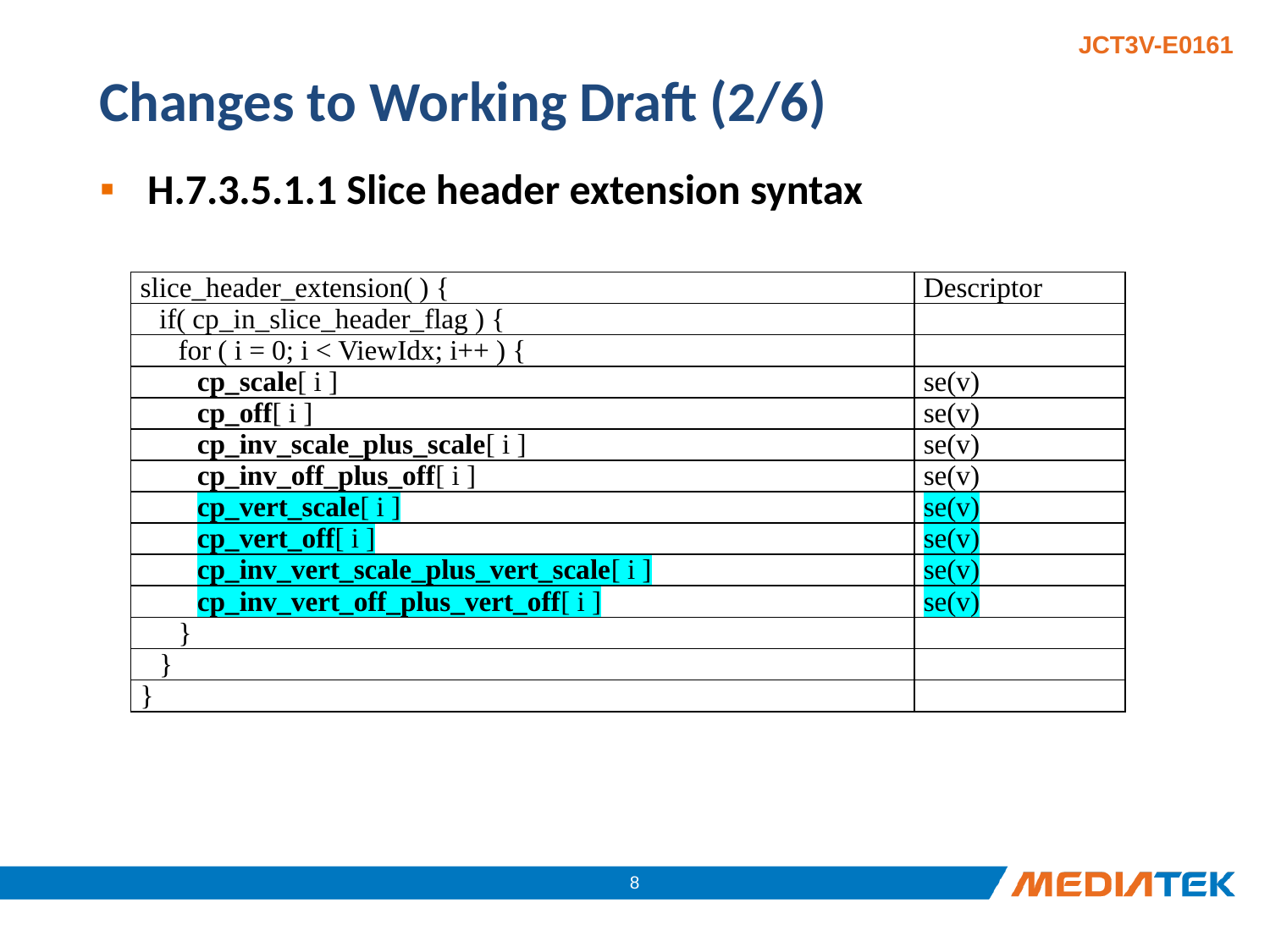

# Changes to Working Draft (2/6)
H.7.3.5.1.1 Slice header extension syntax

| slice\_header\_extension( ) { | Descriptor |
| --- | --- |
| if( cp\_in\_slice\_header\_flag ) { |  |
| for ( i = 0; i < ViewIdx; i++ ) { |  |
| cp\_scale[ i ] | se(v) |
| cp\_off[ i ] | se(v) |
| cp\_inv\_scale\_plus\_scale[ i ] | se(v) |
| cp\_inv\_off\_plus\_off[ i ] | se(v) |
| cp\_vert\_scale[ i ] | se(v) |
| cp\_vert\_off[ i ] | se(v) |
| cp\_inv\_vert\_scale\_plus\_vert\_scale[ i ] | se(v) |
| cp\_inv\_vert\_off\_plus\_vert\_off[ i ] | se(v) |
| } |  |
| } |  |
| } |  |
8